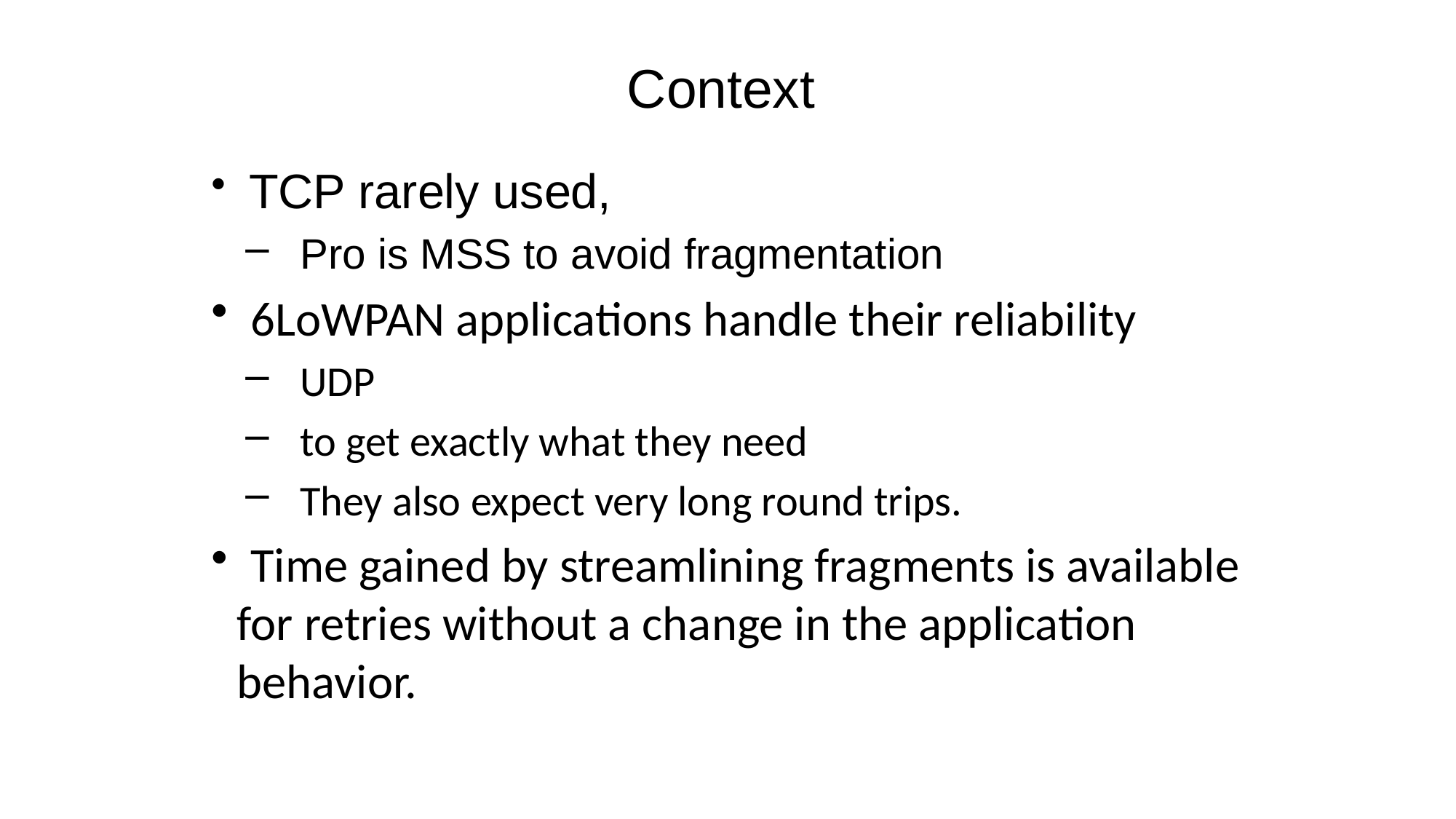

Context
 TCP rarely used,
Pro is MSS to avoid fragmentation
 6LoWPAN applications handle their reliability
UDP
to get exactly what they need
They also expect very long round trips.
 Time gained by streamlining fragments is available for retries without a change in the application behavior.